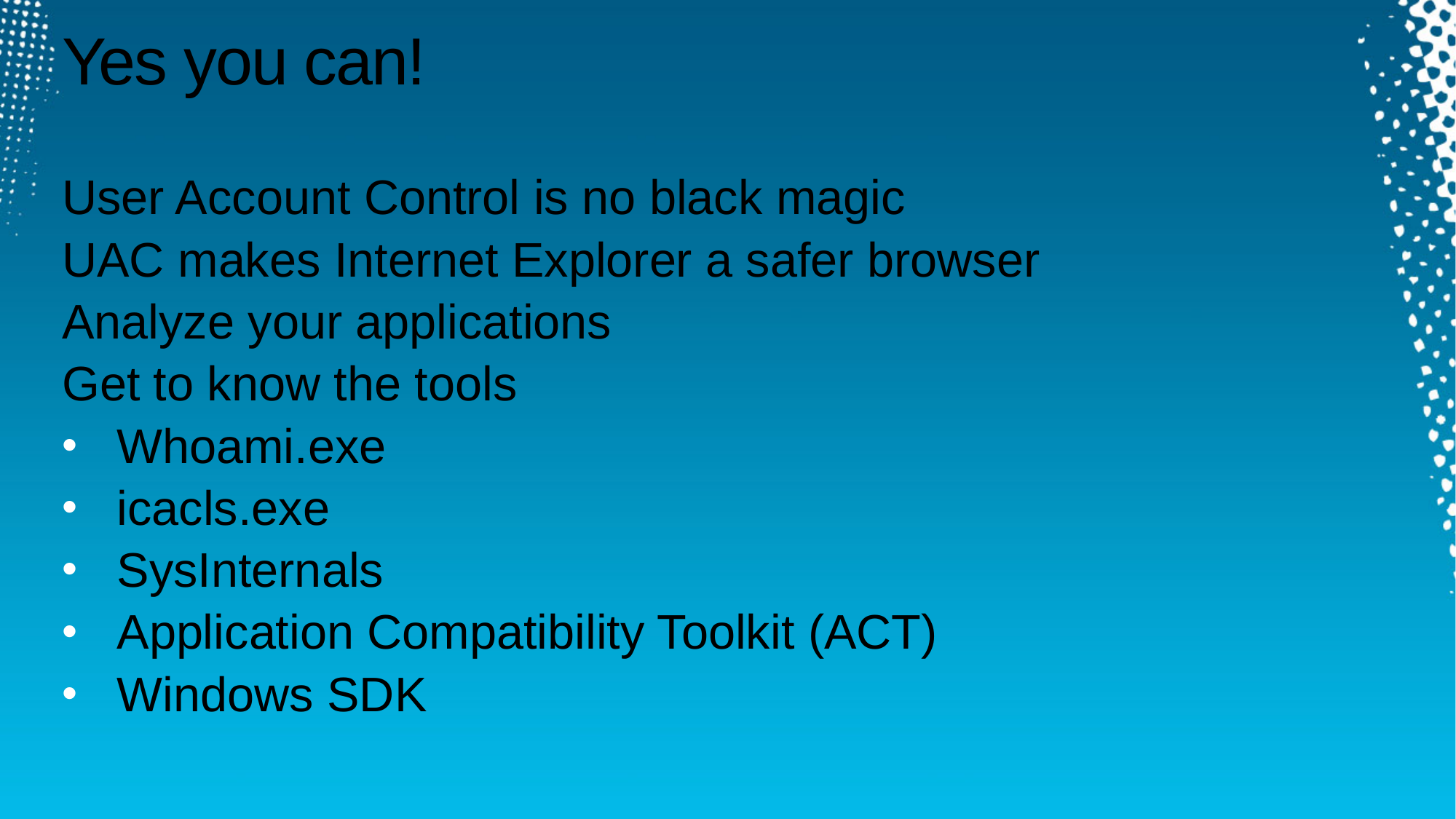

# Yes you can!
User Account Control is no black magic
UAC makes Internet Explorer a safer browser
Analyze your applications
Get to know the tools
Whoami.exe
icacls.exe
SysInternals
Application Compatibility Toolkit (ACT)
Windows SDK